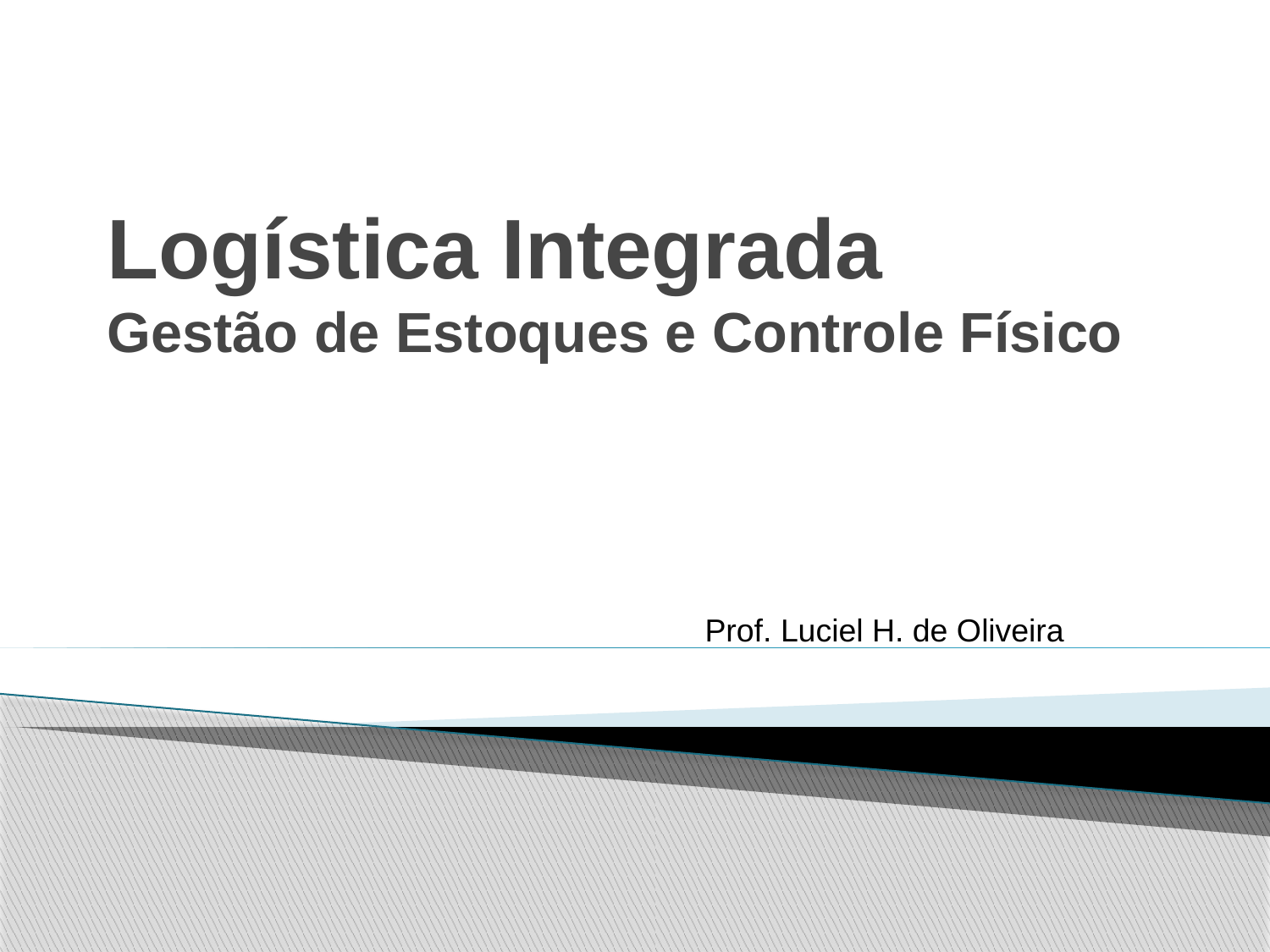

# Logística Integrada Gestão de Estoques e Controle Físico

Prof. Luciel H. de Oliveira